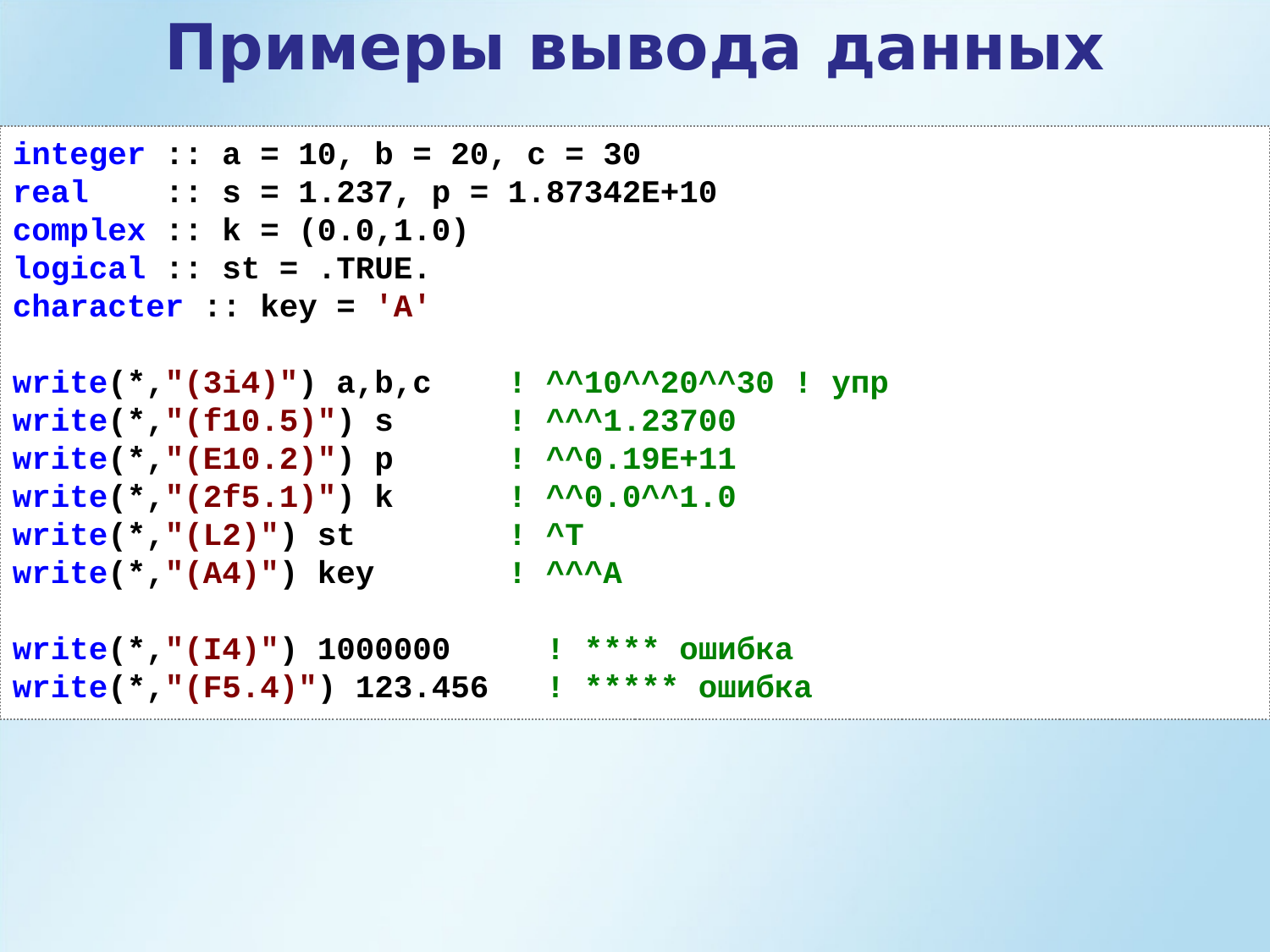

Примеры вывода данных
integer :: a = 10, b = 20, c = 30
real    :: s = 1.237, p = 1.87342E+10
complex :: k = (0.0,1.0)
logical :: st = .TRUE.
character :: key = 'A'

write(*,"(3i4)") a,b,c    ! ^^10^^20^^30 ! упр
write(*,"(f10.5)") s      ! ^^^1.23700
write(*,"(E10.2)") p      ! ^^0.19E+11
write(*,"(2f5.1)") k      ! ^^0.0^^1.0
write(*,"(L2)") st        ! ^T
write(*,"(A4)") key       ! ^^^A

write(*,"(I4)") 1000000     ! **** ошибка
write(*,"(F5.4)") 123.456   ! ***** ошибка